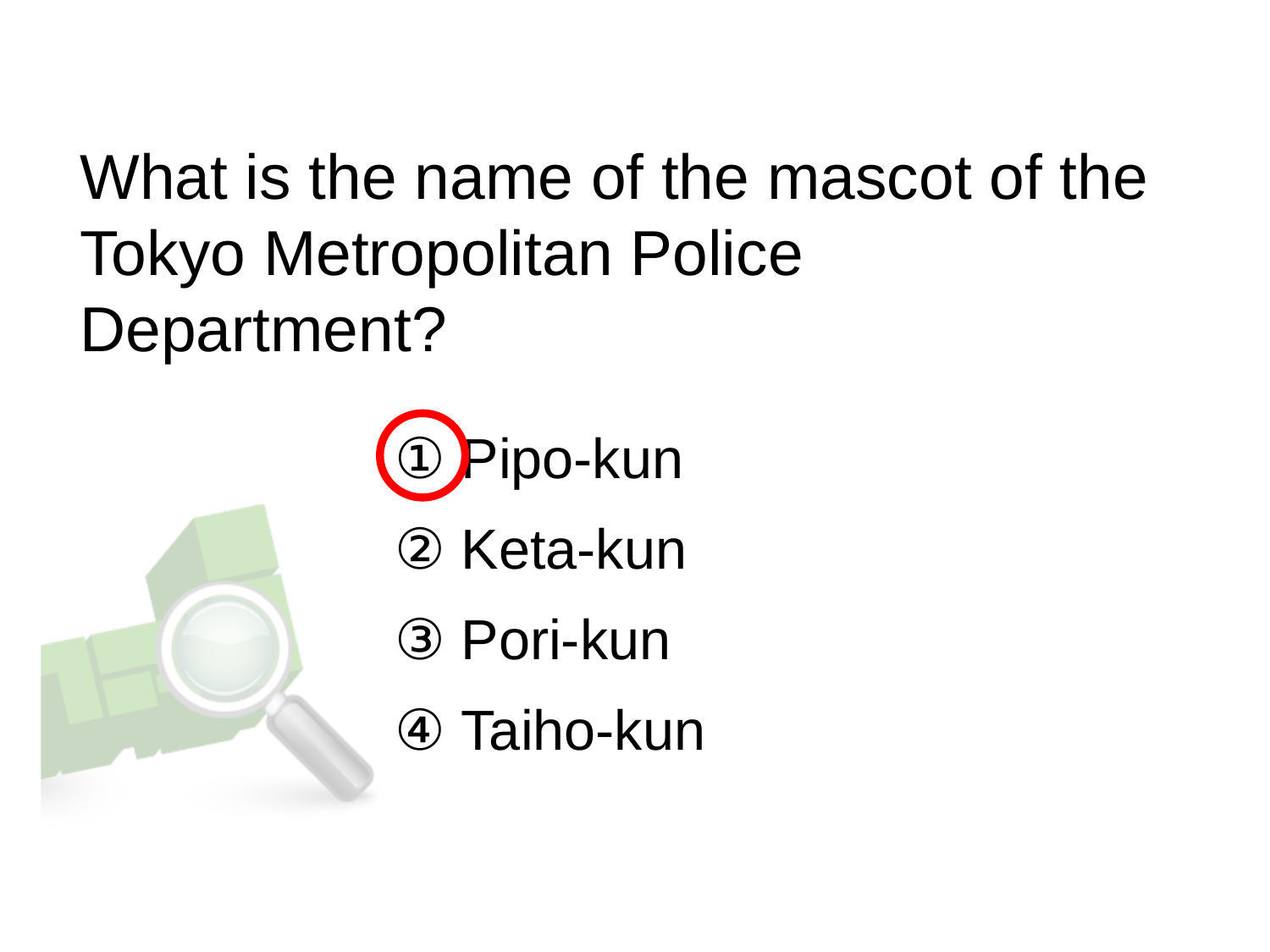

# What is the name of the mascot of the Tokyo Metropolitan Police Department?

① Pipo-kun
② Keta-kun
③ Pori-kun
④ Taiho-kun